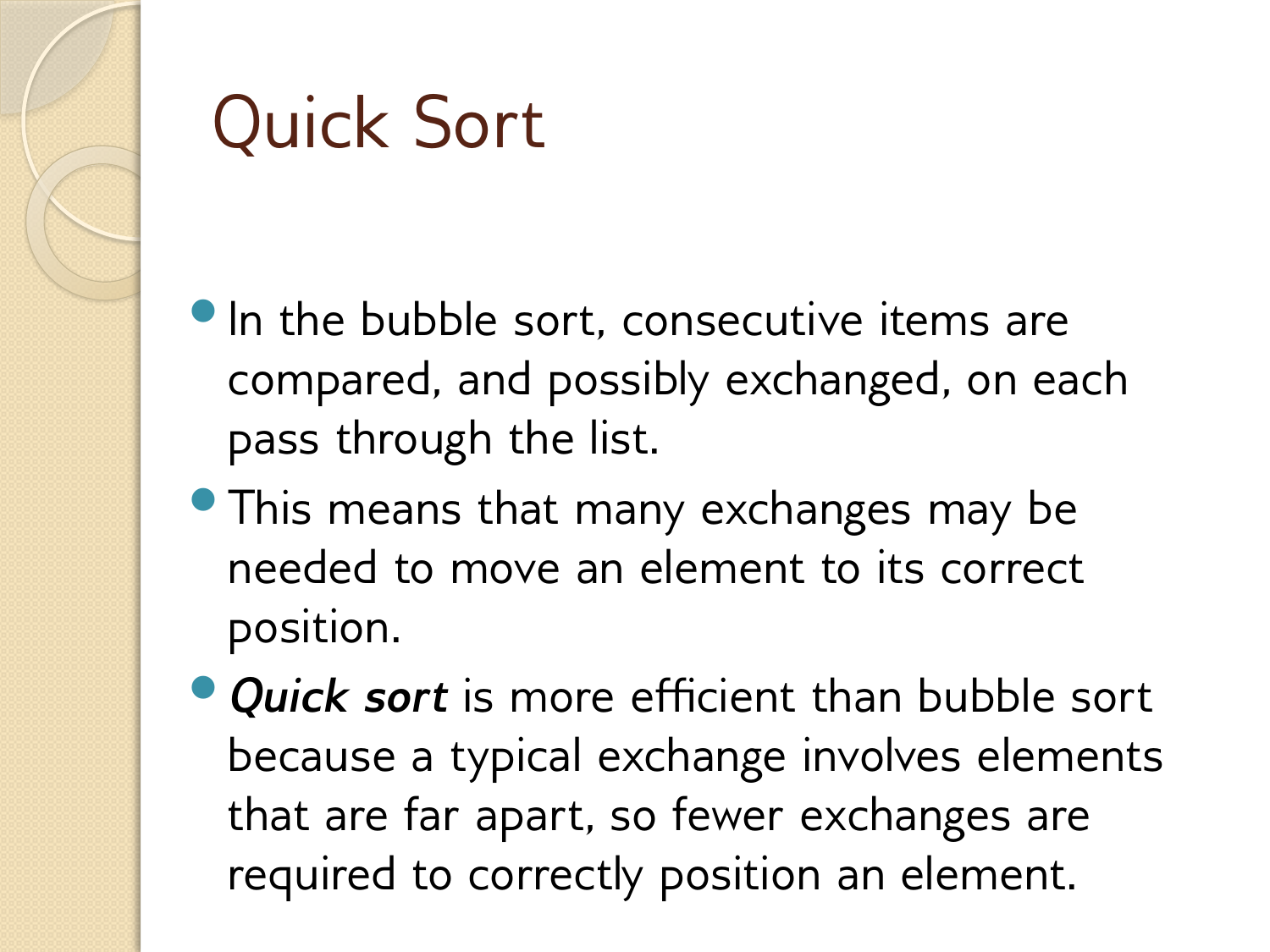

# Quick Sort
In the bubble sort, consecutive items are compared, and possibly exchanged, on each pass through the list.
This means that many exchanges may be needed to move an element to its correct position.
Quick sort is more efficient than bubble sort because a typical exchange involves elements that are far apart, so fewer exchanges are required to correctly position an element.